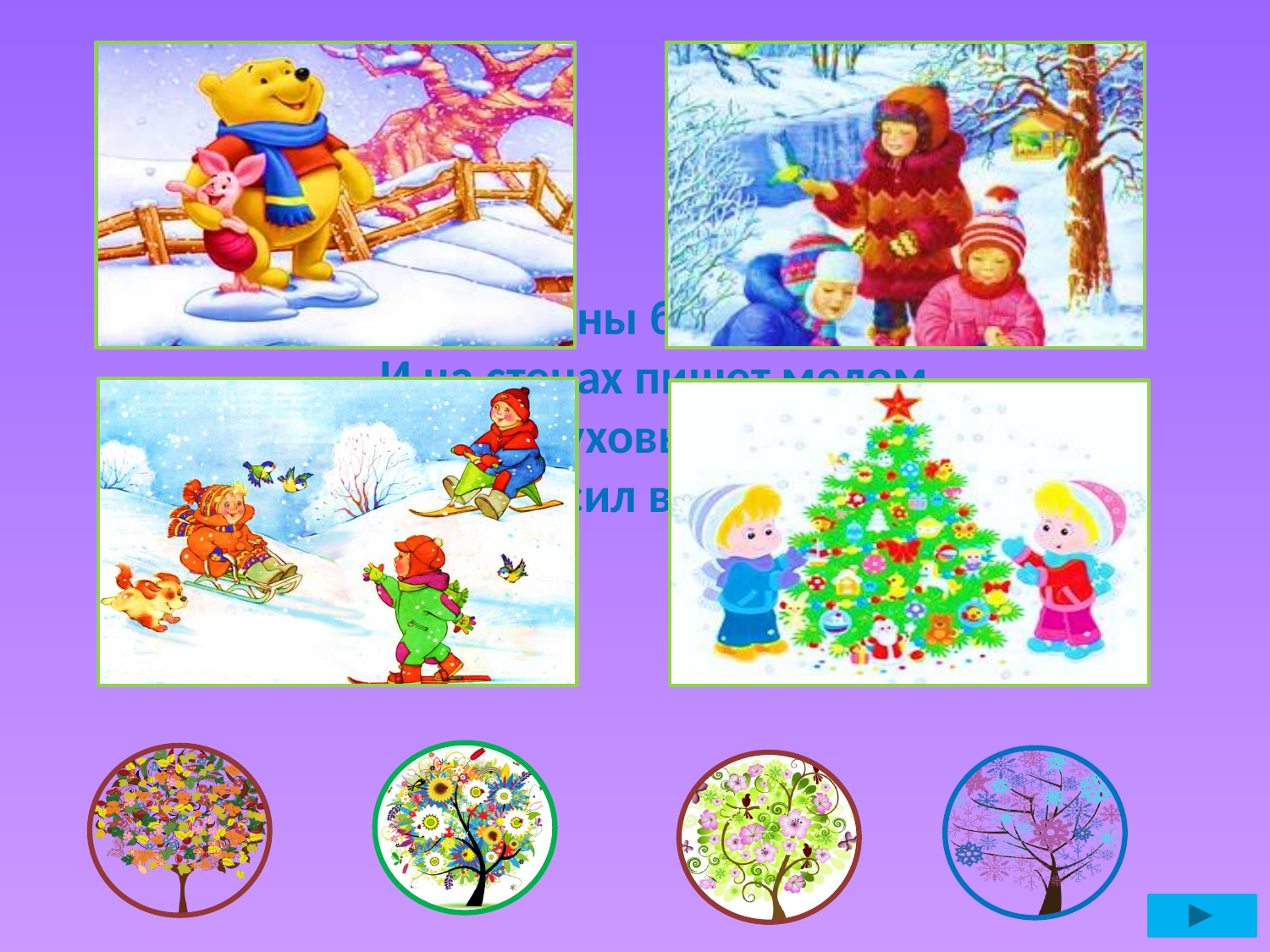

Кто поляны белит белым 
И на стенах пишет мелом, 
Шьёт пуховые перины, 
Разукрасил все витрины?